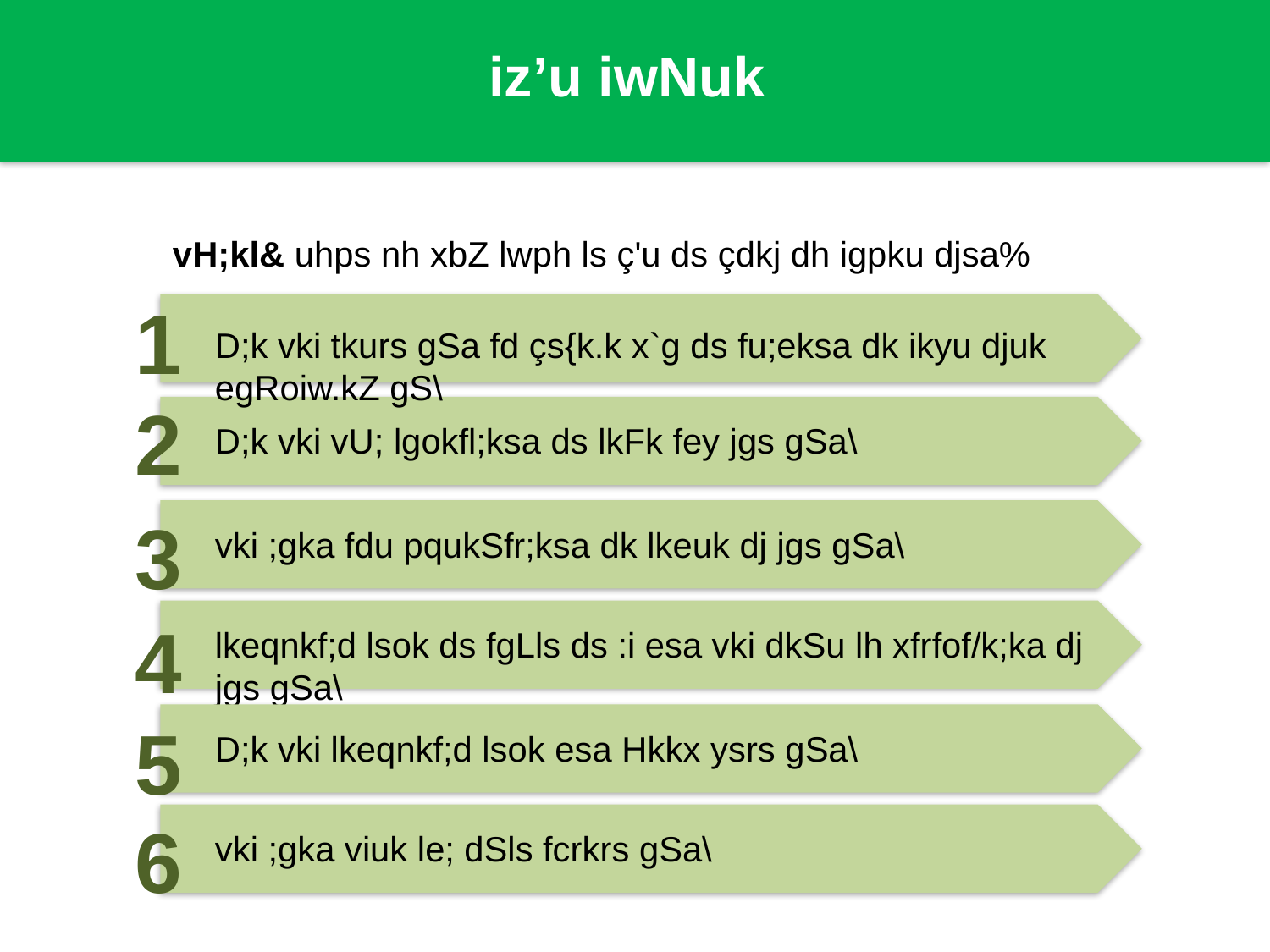

iz’u iwNuk
vH;kl& uhps nh xbZ lwph ls ç'u ds çdkj dh igpku djsa%
1

D;k vki tkurs gSa fd çs{k.k x`g ds fu;eksa dk ikyu djuk egRoiw.kZ gS\
2

D;k vki vU; lgokfl;ksa ds lkFk fey jgs gSa\
3

vki ;gka fdu pqukSfr;ksa dk lkeuk dj jgs gSa\

4
lkeqnkf;d lsok ds fgLls ds :i esa vki dkSu lh xfrfof/k;ka dj jgs gSa\
5

D;k vki lkeqnkf;d lsok esa Hkkx ysrs gSa\
6

vki ;gka viuk le; dSls fcrkrs gSa\